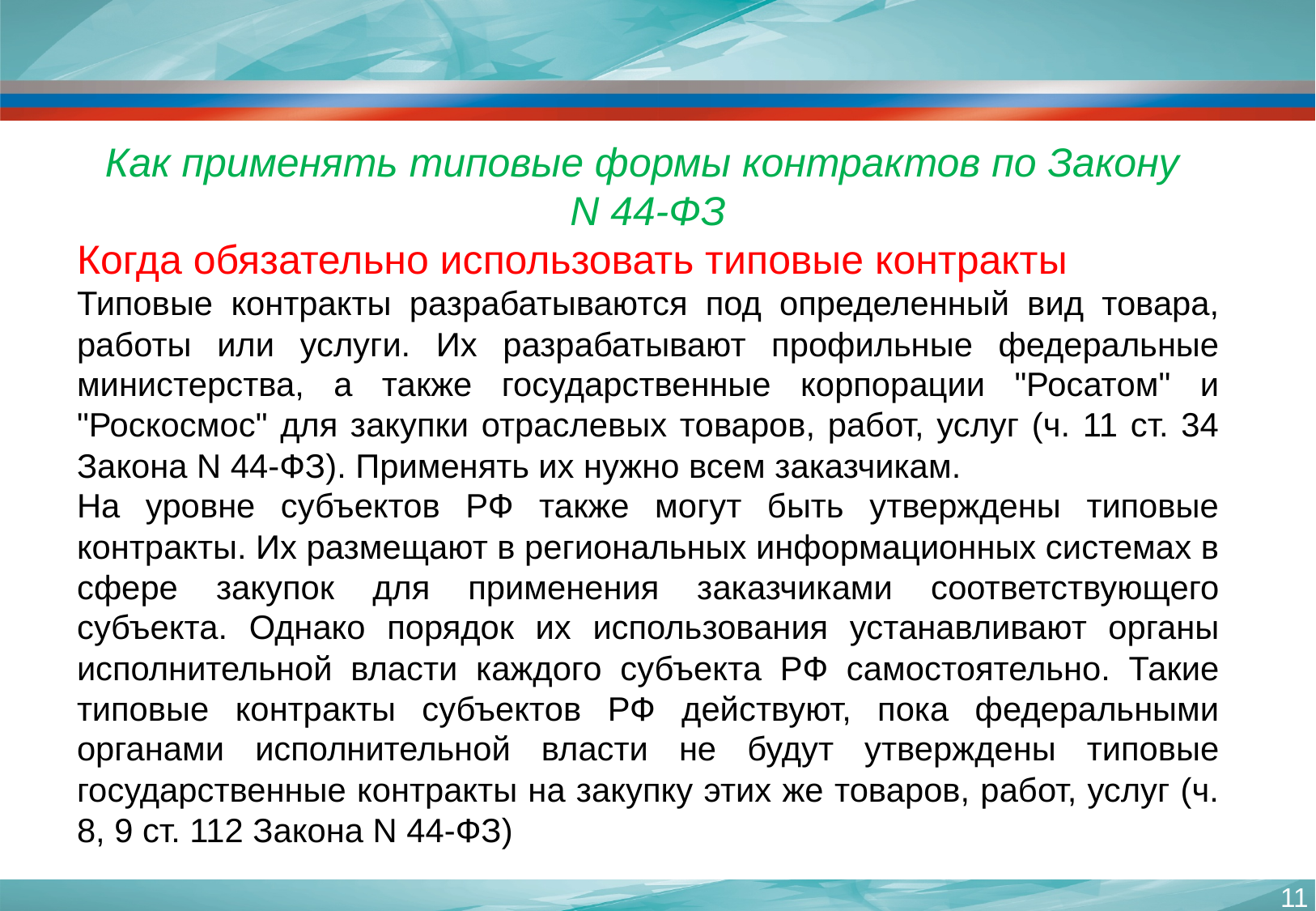

Как применять типовые формы контрактов по Закону
N 44-ФЗ
Когда обязательно использовать типовые контракты
Типовые контракты разрабатываются под определенный вид товара, работы или услуги. Их разрабатывают профильные федеральные министерства, а также государственные корпорации "Росатом" и "Роскосмос" для закупки отраслевых товаров, работ, услуг (ч. 11 ст. 34 Закона N 44-ФЗ). Применять их нужно всем заказчикам.
На уровне субъектов РФ также могут быть утверждены типовые контракты. Их размещают в региональных информационных системах в сфере закупок для применения заказчиками соответствующего субъекта. Однако порядок их использования устанавливают органы исполнительной власти каждого субъекта РФ самостоятельно. Такие типовые контракты субъектов РФ действуют, пока федеральными органами исполнительной власти не будут утверждены типовые государственные контракты на закупку этих же товаров, работ, услуг (ч. 8, 9 ст. 112 Закона N 44-ФЗ)

11